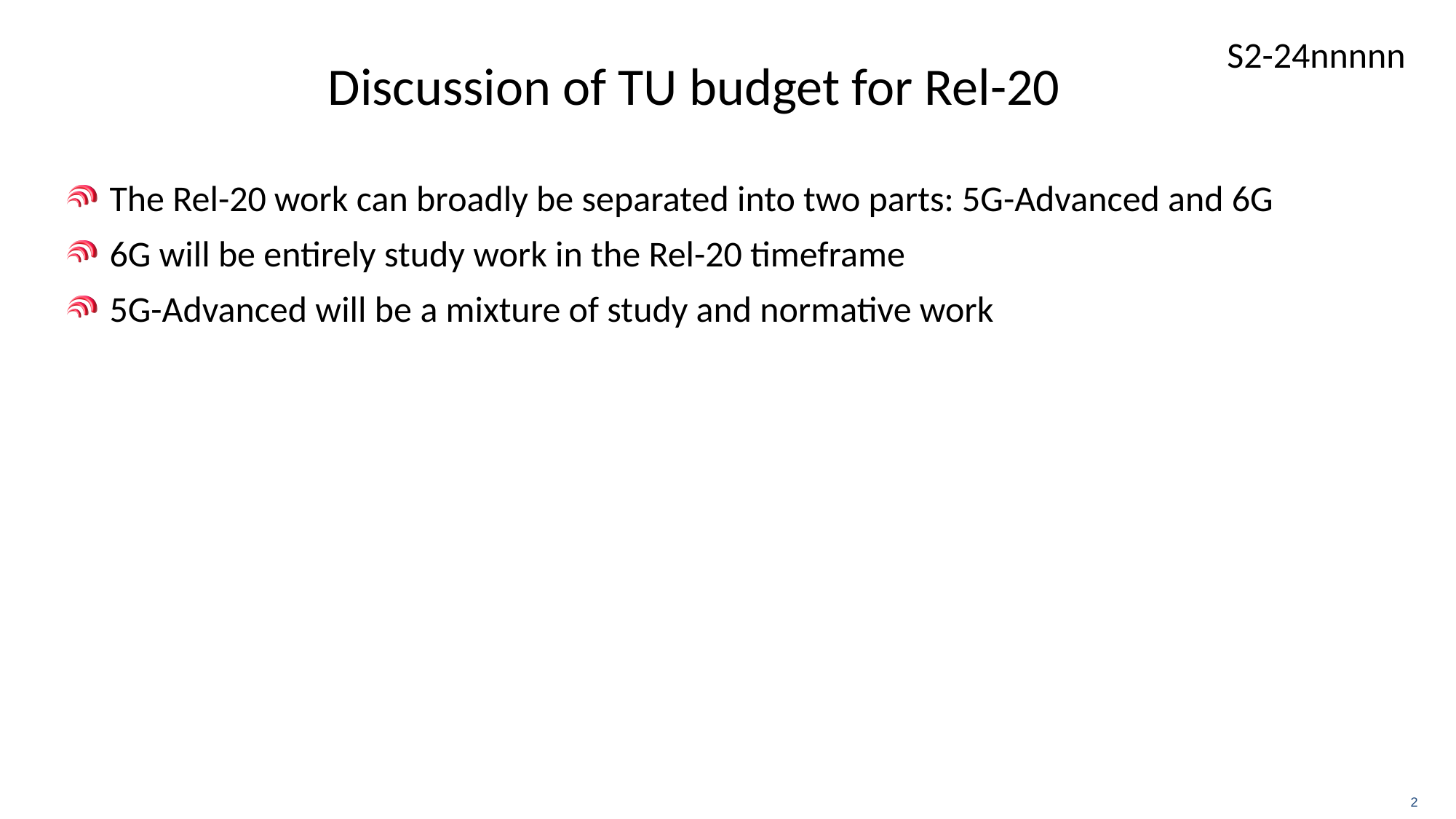

# Discussion of TU budget for Rel-20
The Rel-20 work can broadly be separated into two parts: 5G-Advanced and 6G
6G will be entirely study work in the Rel-20 timeframe
5G-Advanced will be a mixture of study and normative work